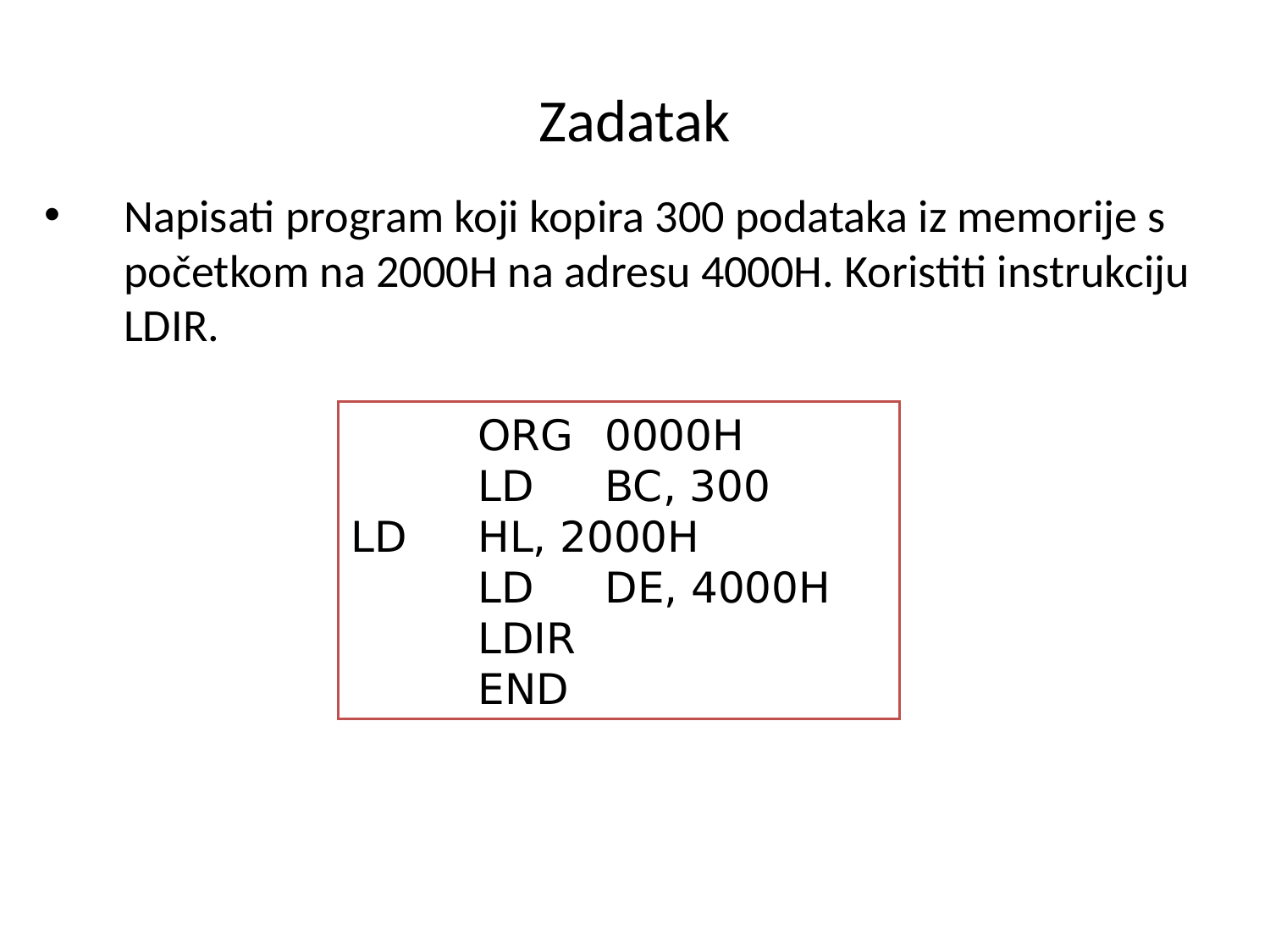

# Zadatak
Napisati program koji kopira 300 podataka iz memorije s početkom na 2000H na adresu 4000H. Koristiti instrukciju LDIR.
	ORG 	0000H
	LD 	BC, 300	LD	HL, 2000H
	LD	DE, 4000H
	LDIR
	END